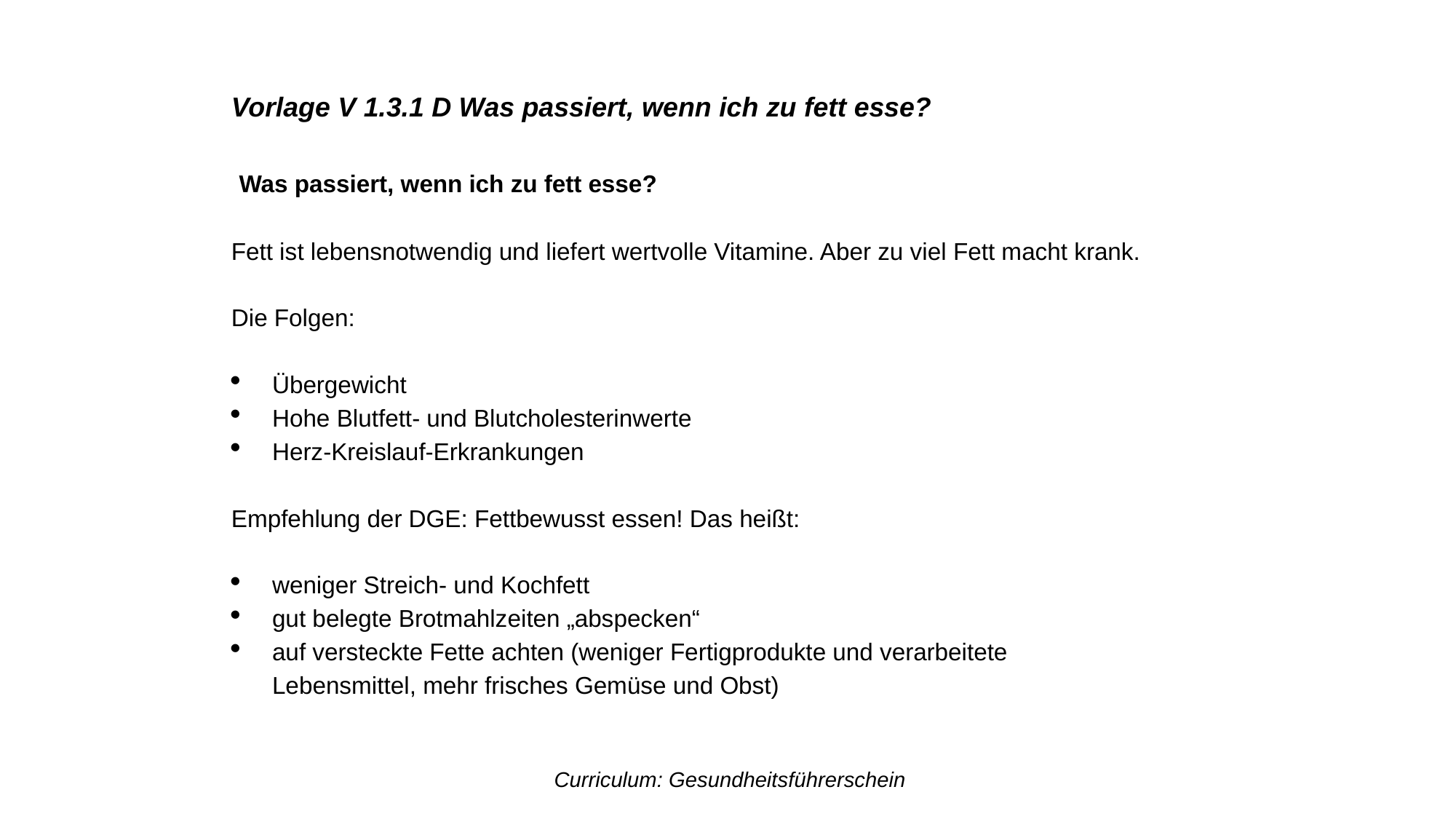

Vorlage V 1.3.1 D Was passiert, wenn ich zu fett esse?

 Was passiert, wenn ich zu fett esse?

Fett ist lebensnotwendig und liefert wertvolle Vitamine. Aber zu viel Fett macht krank.

Die Folgen:

Übergewicht
Hohe Blutfett- und Blutcholesterinwerte
Herz-Kreislauf-Erkrankungen

Empfehlung der DGE: Fettbewusst essen! Das heißt:

weniger Streich- und Kochfett
gut belegte Brotmahlzeiten „abspecken“
auf versteckte Fette achten (weniger Fertigprodukte und verarbeitete Lebensmittel, mehr frisches Gemüse und Obst)

Curriculum: Gesundheitsführerschein